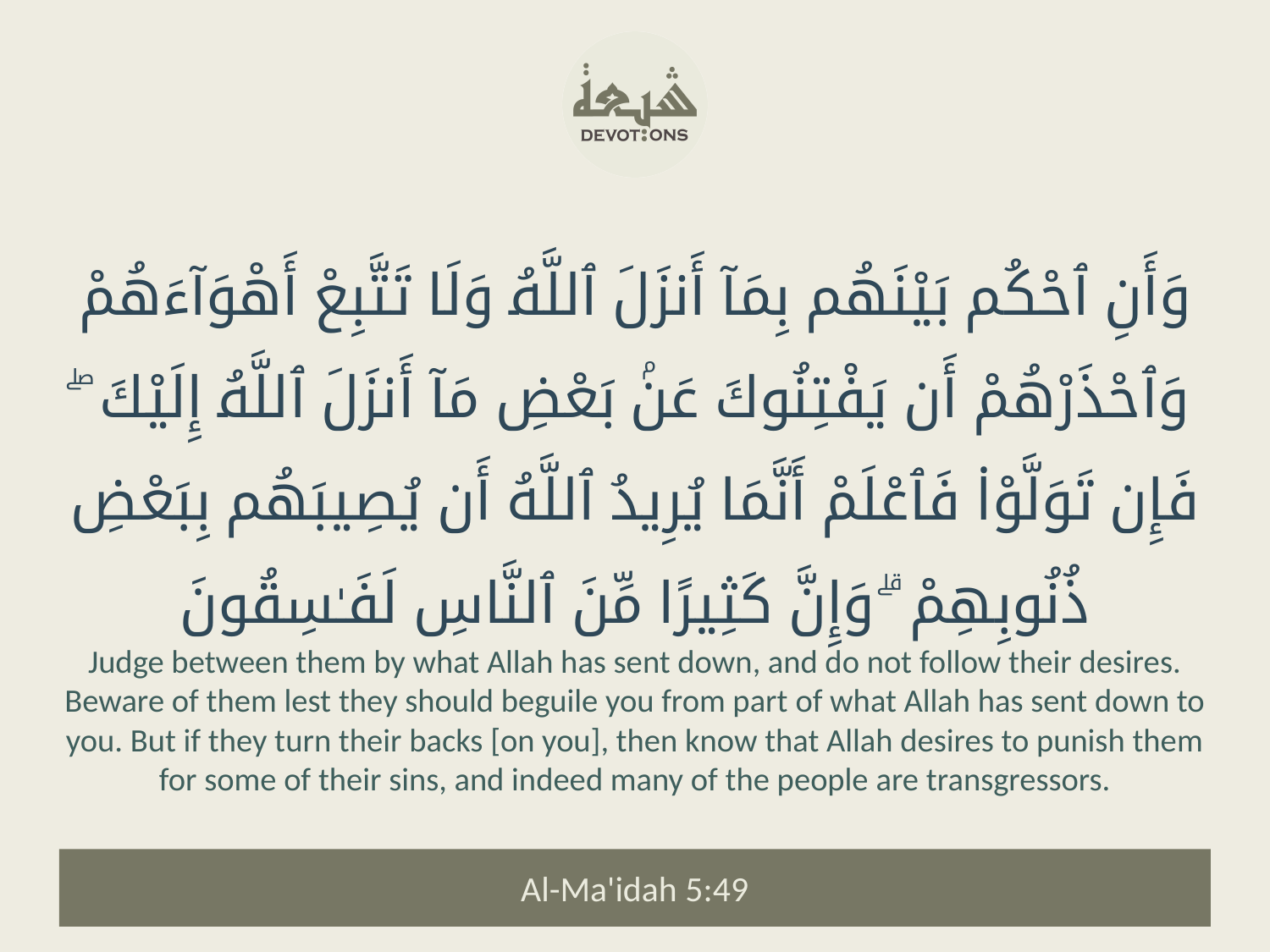

وَأَنِ ٱحْكُم بَيْنَهُم بِمَآ أَنزَلَ ٱللَّهُ وَلَا تَتَّبِعْ أَهْوَآءَهُمْ وَٱحْذَرْهُمْ أَن يَفْتِنُوكَ عَنۢ بَعْضِ مَآ أَنزَلَ ٱللَّهُ إِلَيْكَ ۖ فَإِن تَوَلَّوْا۟ فَٱعْلَمْ أَنَّمَا يُرِيدُ ٱللَّهُ أَن يُصِيبَهُم بِبَعْضِ ذُنُوبِهِمْ ۗ وَإِنَّ كَثِيرًا مِّنَ ٱلنَّاسِ لَفَـٰسِقُونَ
Judge between them by what Allah has sent down, and do not follow their desires. Beware of them lest they should beguile you from part of what Allah has sent down to you. But if they turn their backs [on you], then know that Allah desires to punish them for some of their sins, and indeed many of the people are transgressors.
Al-Ma'idah 5:49